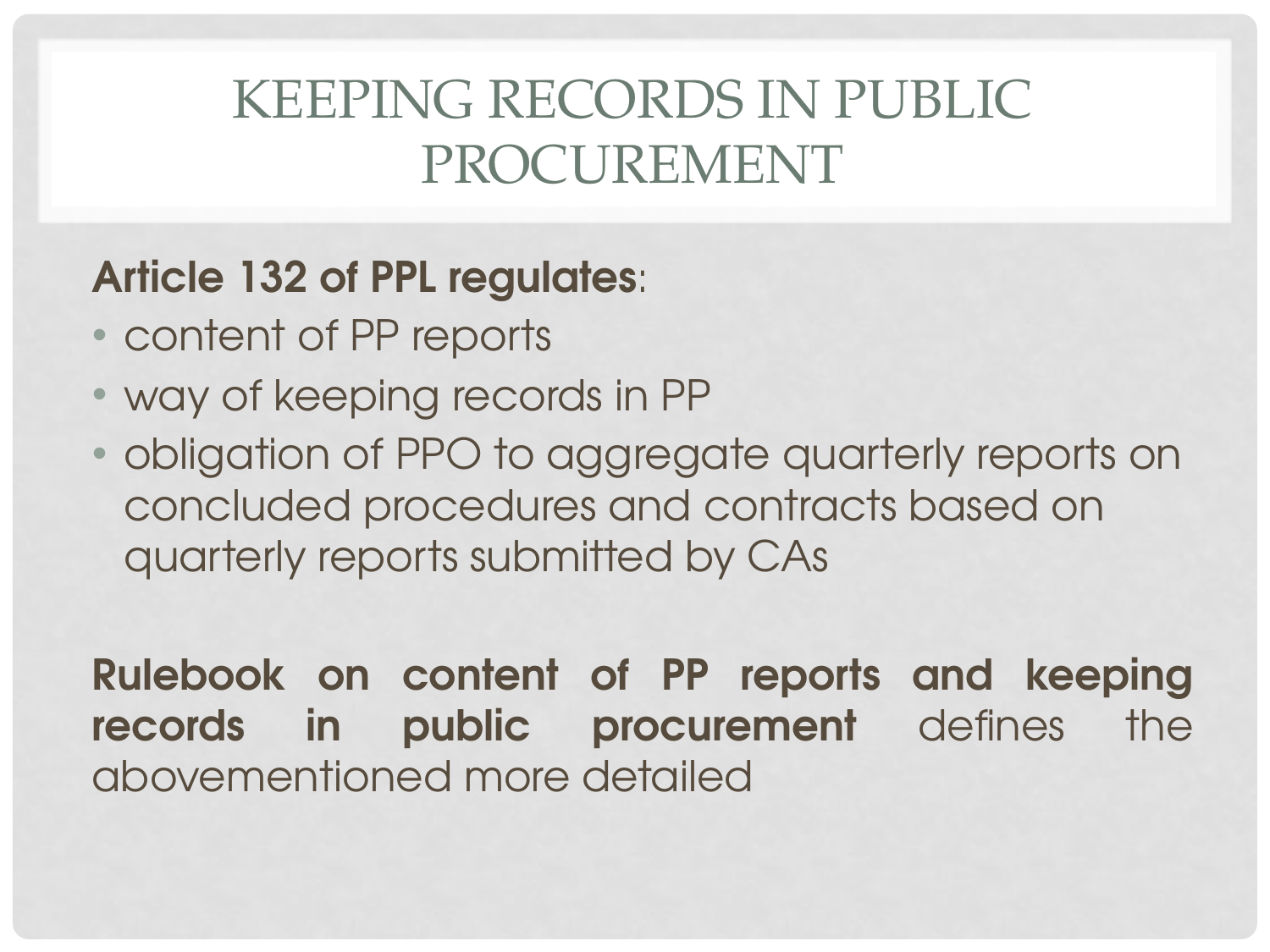

# keeping records in public procurement
Article 132 of PPL regulates:
content of PP reports
way of keeping records in PP
obligation of PPO to aggregate quarterly reports on concluded procedures and contracts based on quarterly reports submitted by CAs

Rulebook on content of PP reports and keeping records in public procurement defines the abovementioned more detailed